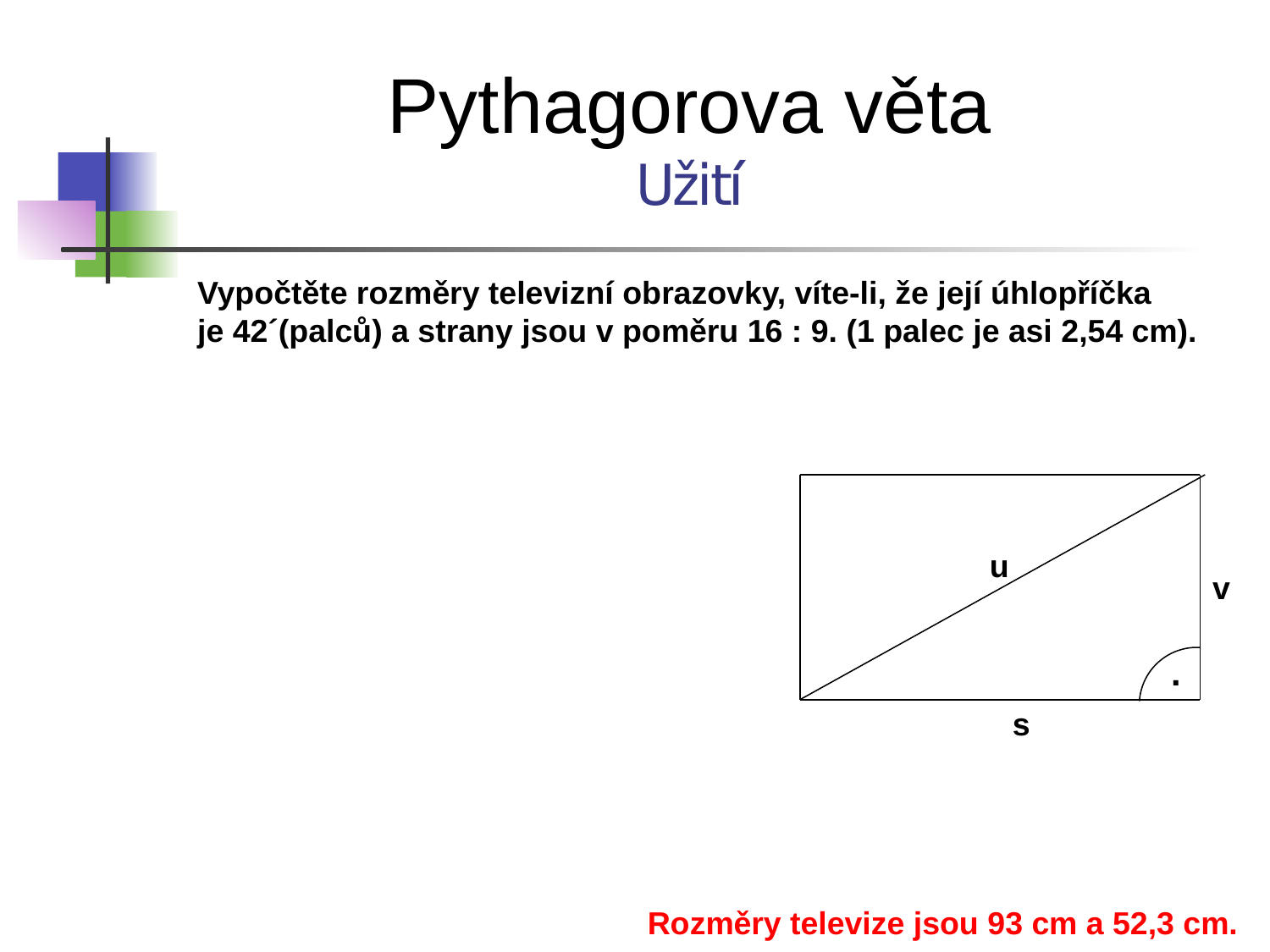

Pythagorova věta
Užití
Vypočtěte rozměry televizní obrazovky, víte-li, že její úhlopříčka
je 42´(palců) a strany jsou v poměru 16 : 9. (1 palec je asi 2,54 cm).
u
v
.

s
Rozměry televize jsou 93 cm a 52,3 cm.